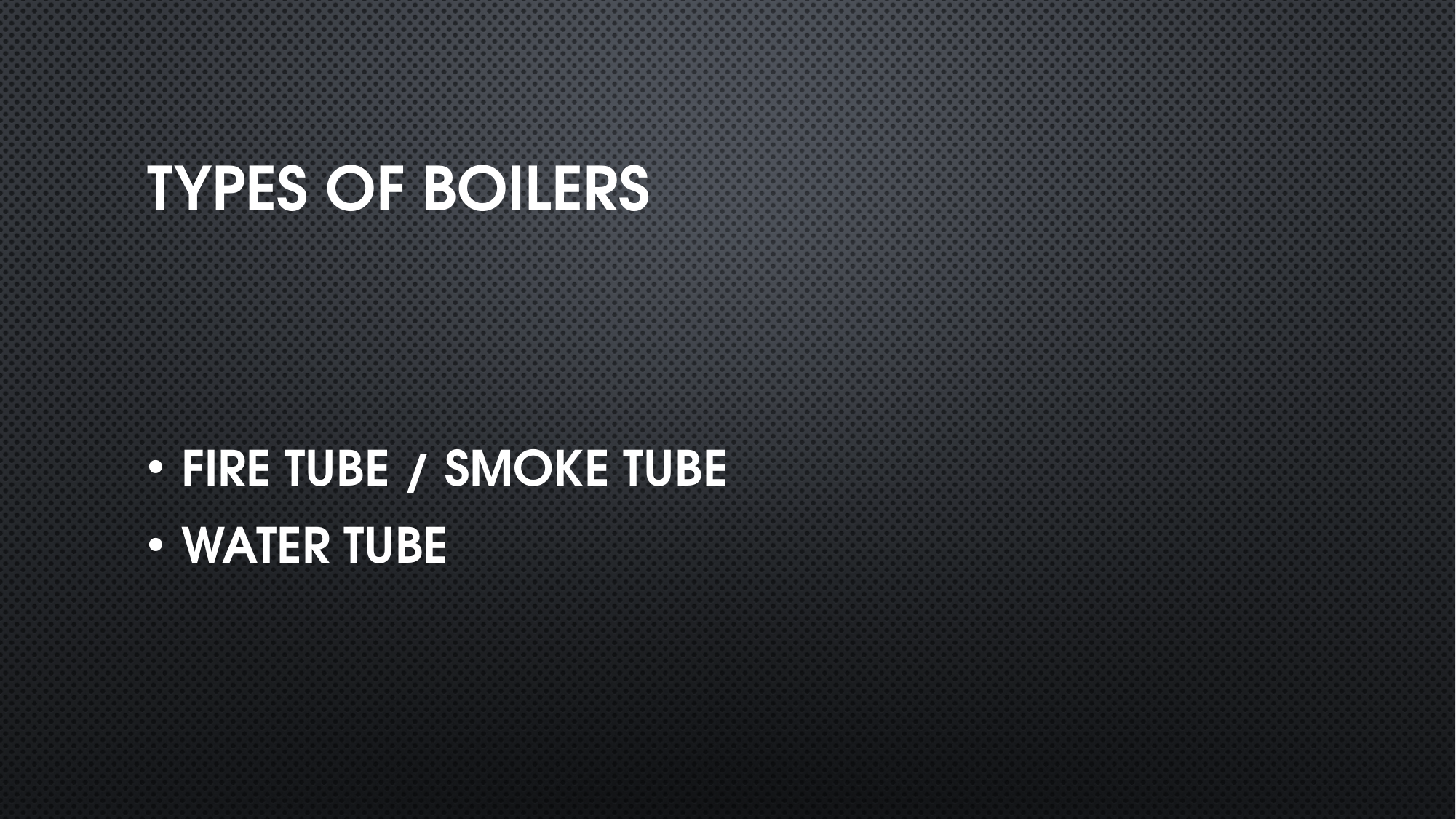

# Types of Boilers
Fire Tube / smoke tube
Water Tube